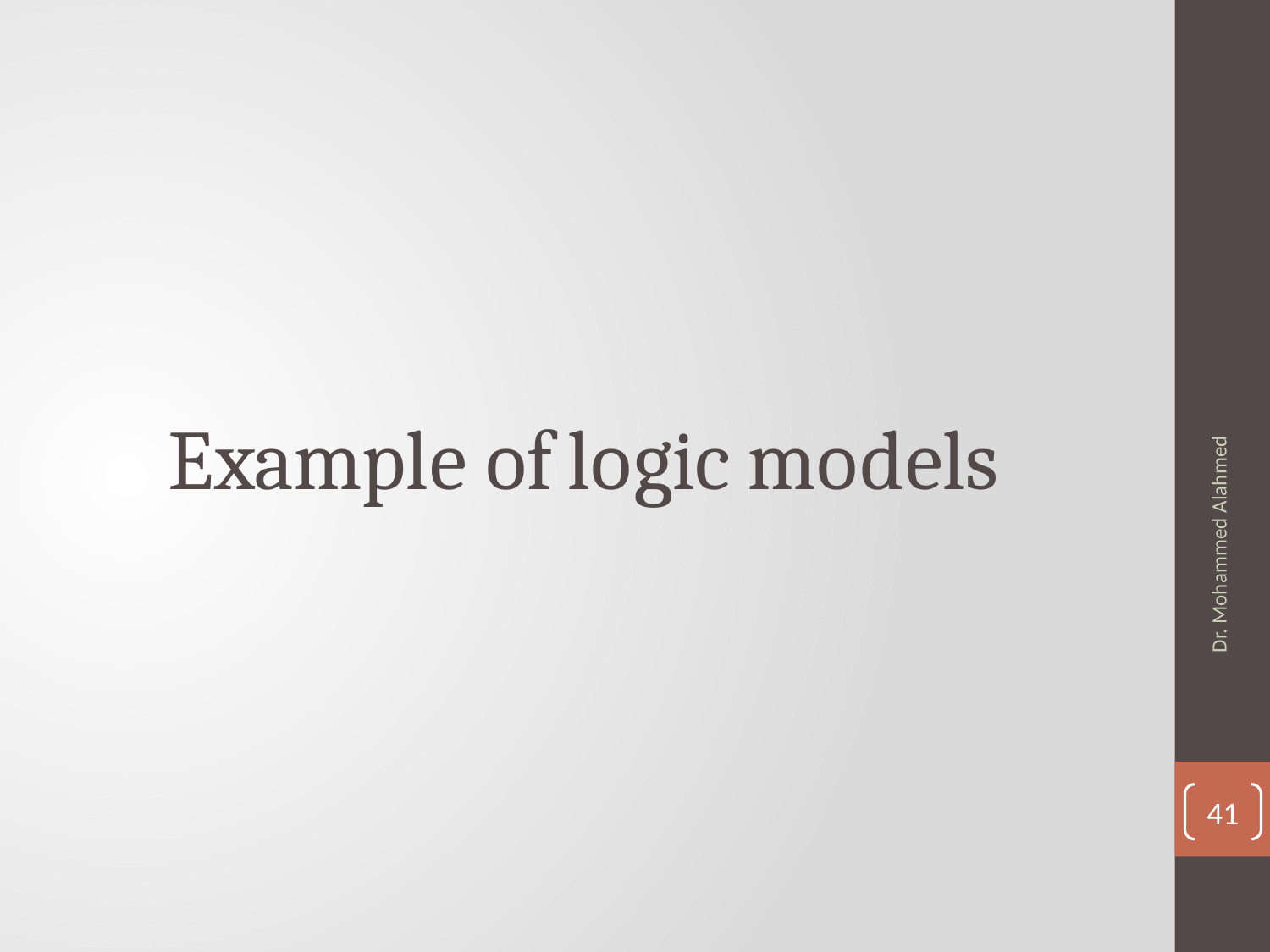

# Example of logic models
Dr. Mohammed Alahmed
41